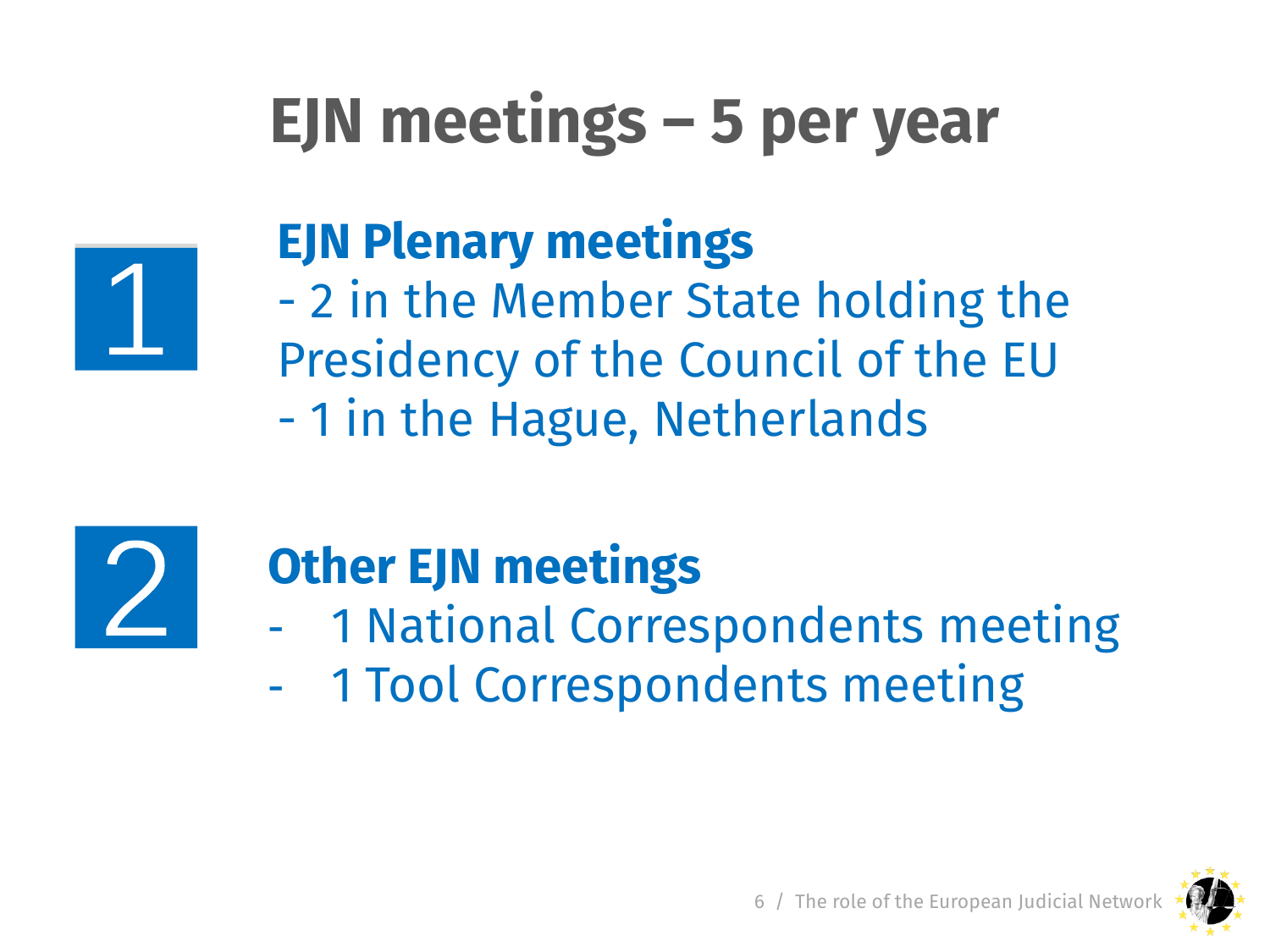

# EJN meetings – 5 per year
| EJN Plenary meetings - 2 in the Member State holding the Presidency of the Council of the EU - 1 in the Hague, Netherlands |
| --- |

| Other EJN meetings 1 National Correspondents meeting 1 Tool Correspondents meeting |
| --- |